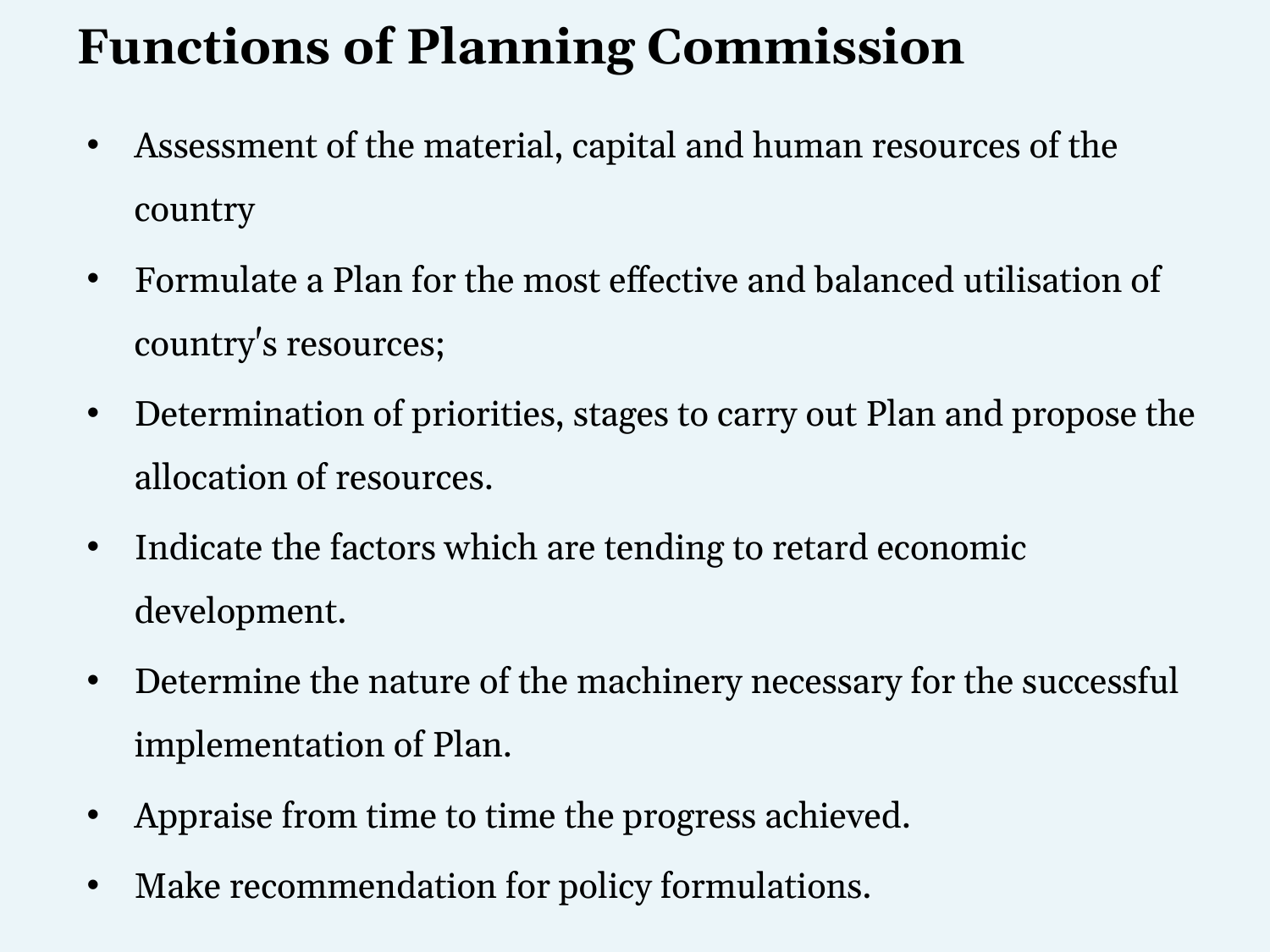

# Functions of Planning Commission
Assessment of the material, capital and human resources of the country
Formulate a Plan for the most effective and balanced utilisation of country's resources;
Determination of priorities, stages to carry out Plan and propose the allocation of resources.
Indicate the factors which are tending to retard economic development.
Determine the nature of the machinery necessary for the successful implementation of Plan.
Appraise from time to time the progress achieved.
Make recommendation for policy formulations.